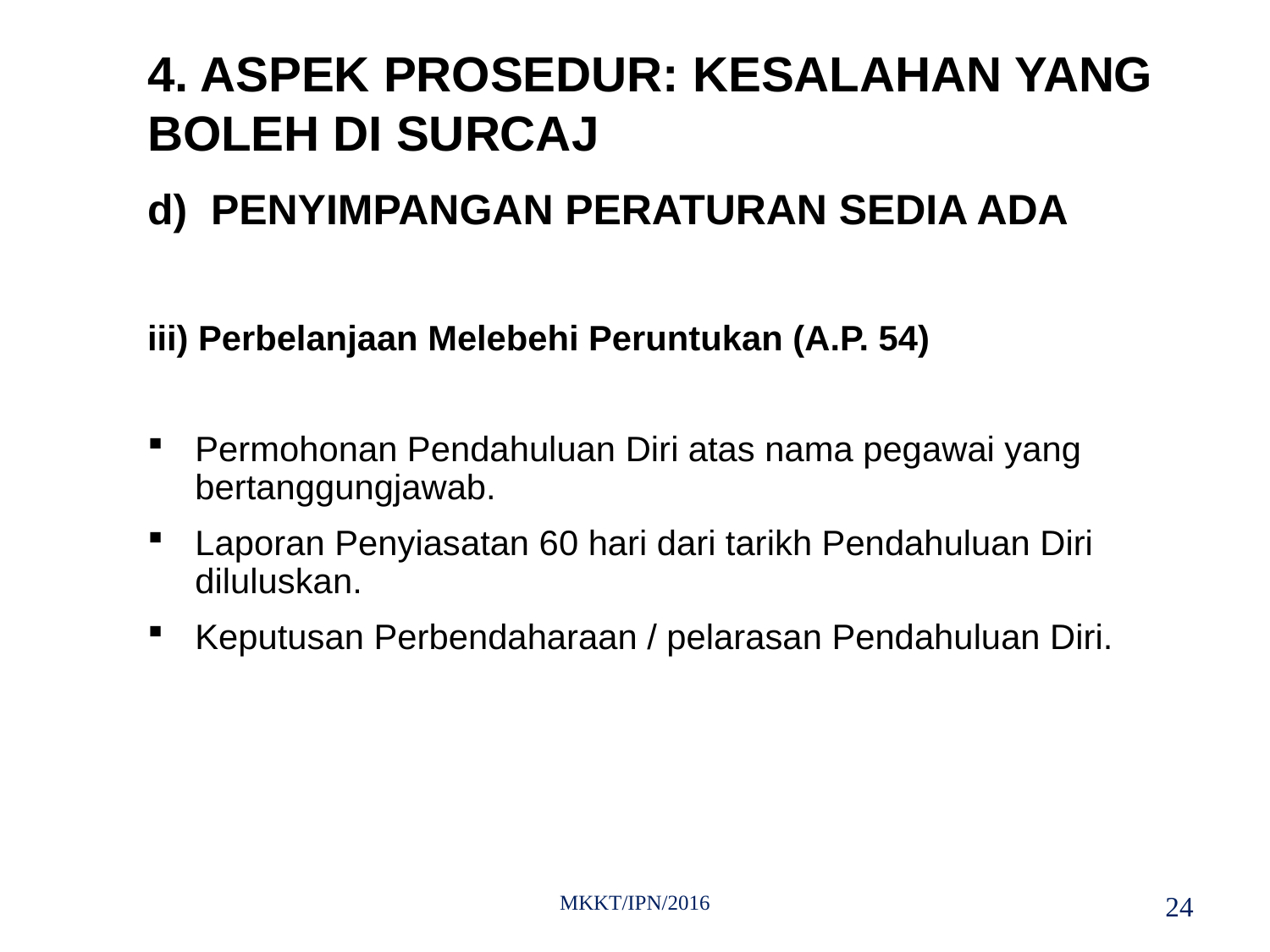

4. ASPEK PROSEDUR: KESALAHAN YANG BOLEH DI SURCAJ
d)  PENYIMPANGAN PERATURAN SEDIA ADA
iii) Perbelanjaan Melebehi Peruntukan (A.P. 54)

Permohonan Pendahuluan Diri atas nama pegawai yang bertanggungjawab.
Laporan Penyiasatan 60 hari dari tarikh Pendahuluan Diri diluluskan.
Keputusan Perbendaharaan / pelarasan Pendahuluan Diri.
MKKT/IPN/2016
24